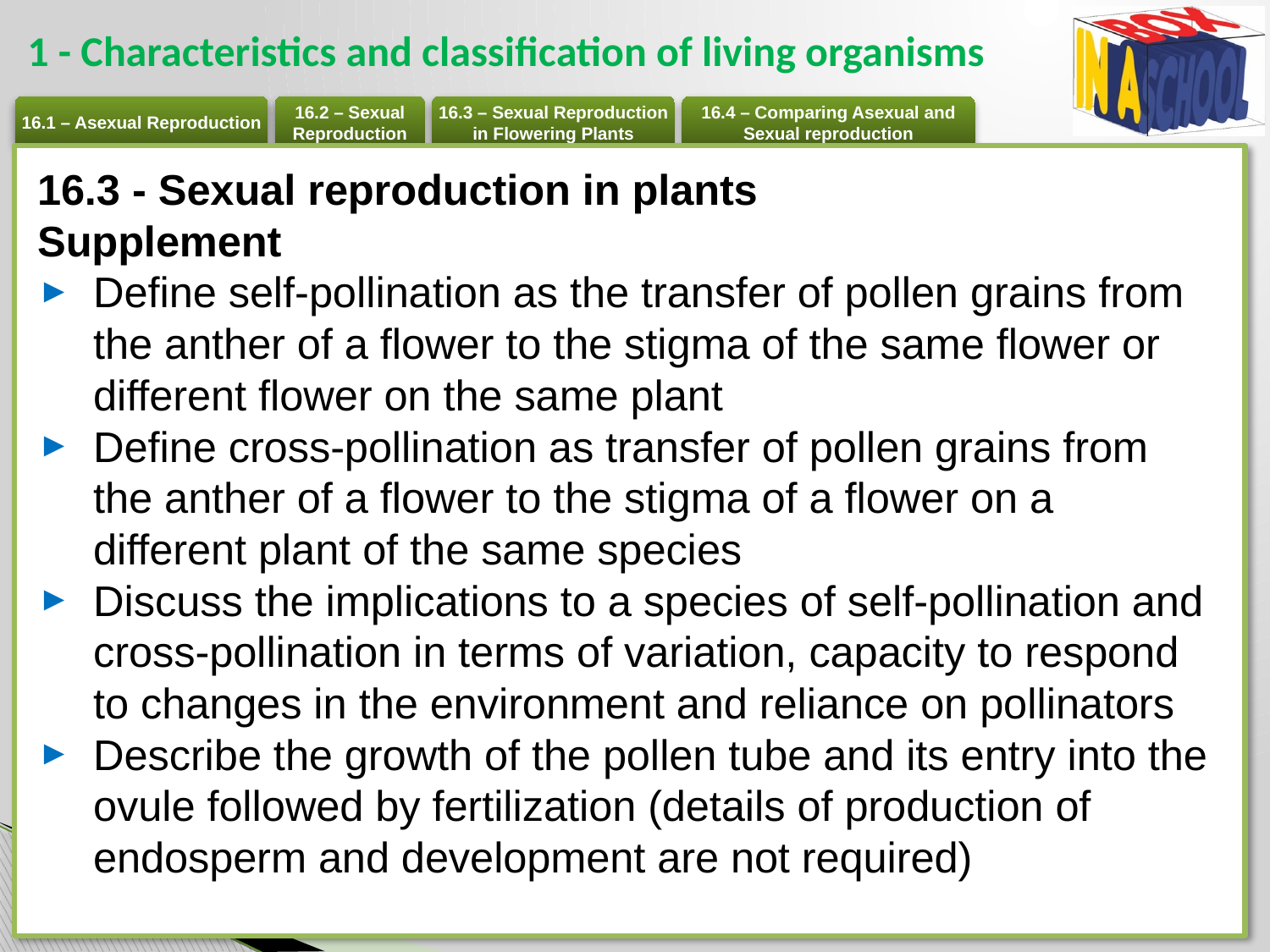

# 1 - Characteristics and classification of living organisms
16.3 - Sexual reproduction in plants
Supplement
Define self-pollination as the transfer of pollen grains from the anther of a flower to the stigma of the same flower or different flower on the same plant
Define cross-pollination as transfer of pollen grains from the anther of a flower to the stigma of a flower on a different plant of the same species
Discuss the implications to a species of self-pollination and cross-pollination in terms of variation, capacity to respond to changes in the environment and reliance on pollinators
Describe the growth of the pollen tube and its entry into the ovule followed by fertilization (details of production of endosperm and development are not required)